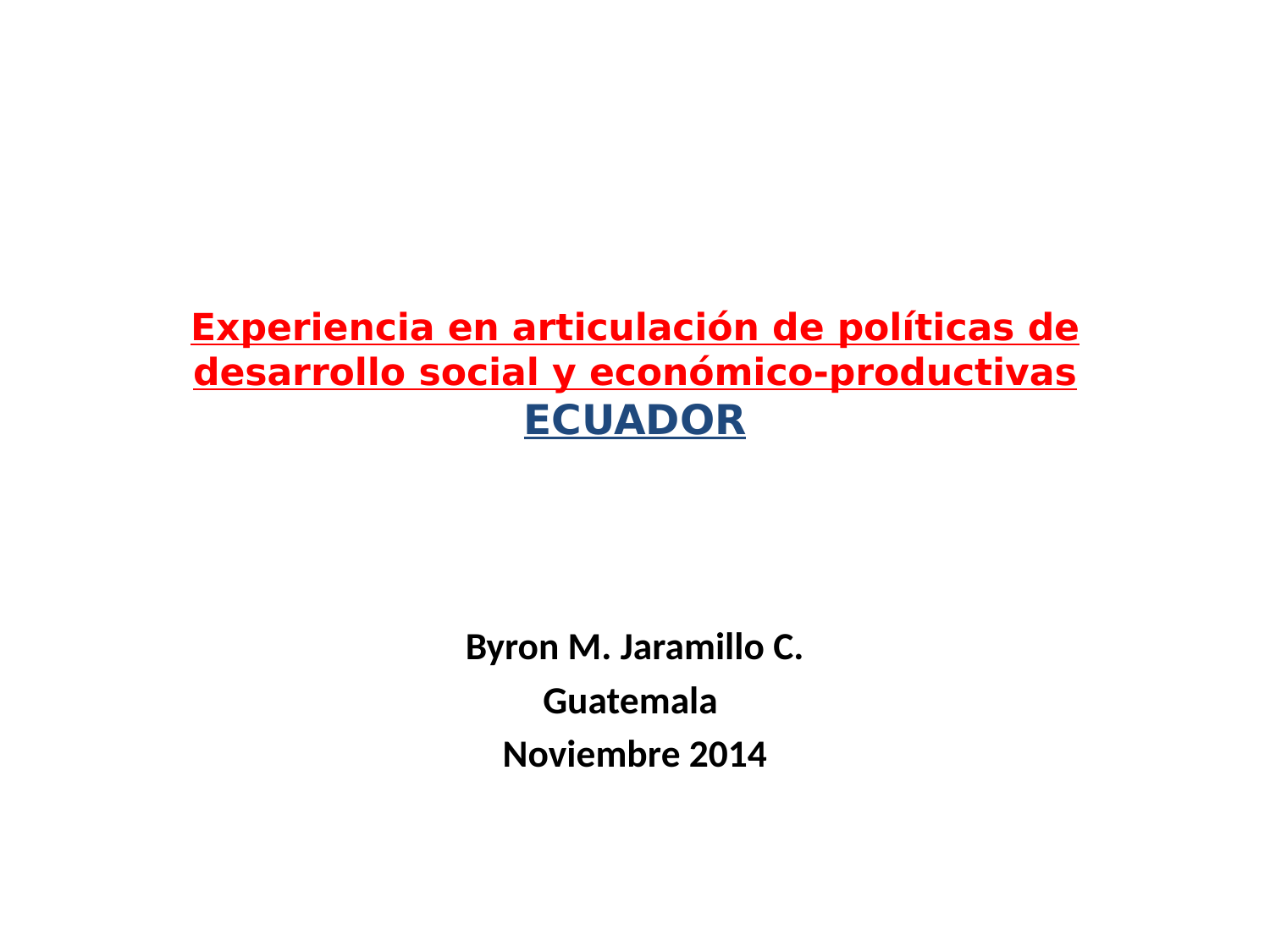

# Experiencia en articulación de políticas de desarrollo social y económico-productivas ECUADOR
Byron M. Jaramillo C.
Guatemala
Noviembre 2014